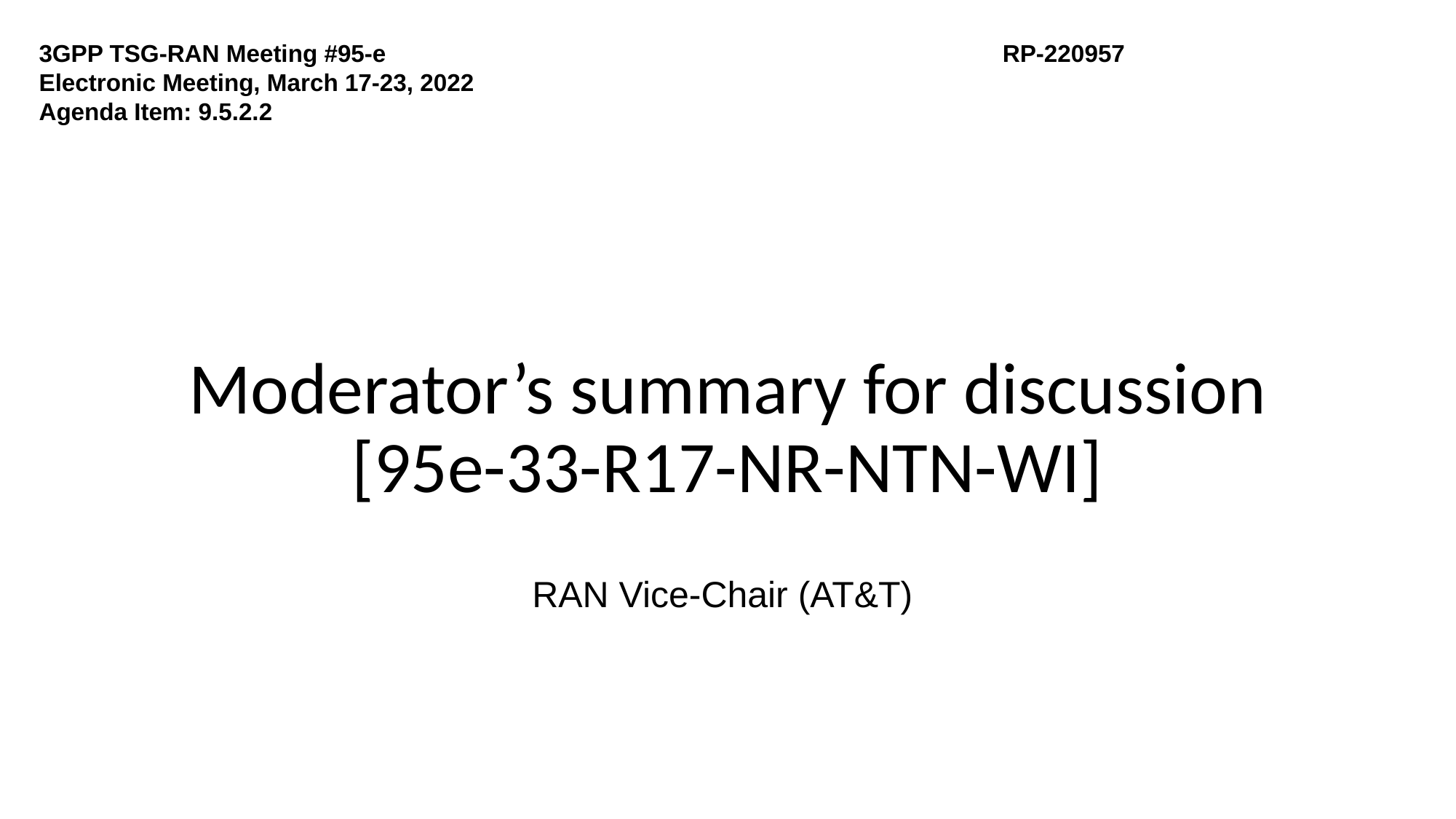

3GPP TSG-RAN Meeting #95-e
Electronic Meeting, March 17-23, 2022
Agenda Item: 9.5.2.2

 RP-220957
# Moderator’s summary for discussion [95e-33-R17-NR-NTN-WI]
RAN Vice-Chair (AT&T)